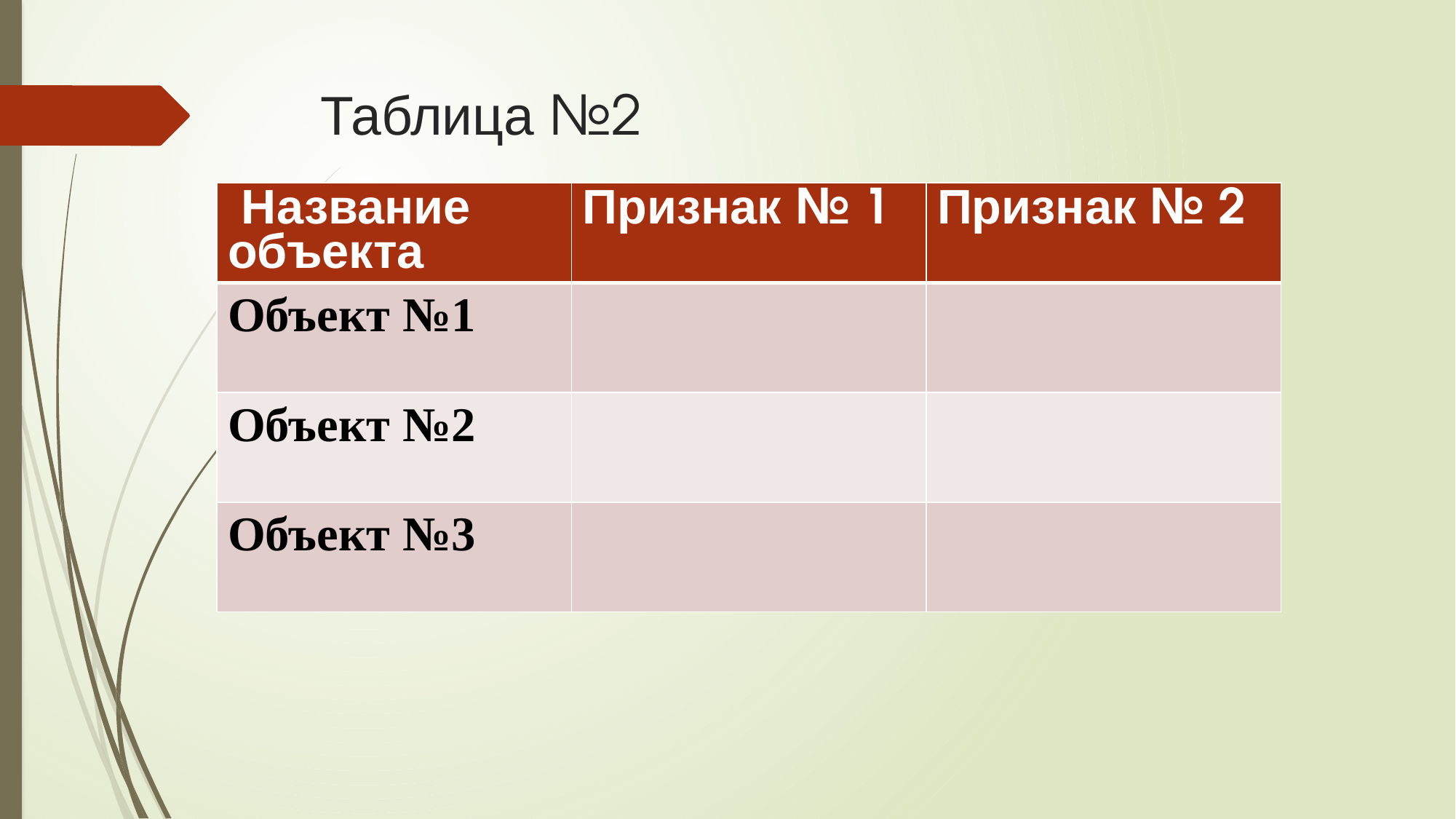

# Таблица №2
| Название объекта | Признак № 1 | Признак № 2 |
| --- | --- | --- |
| Объект №1 |  |  |
| Объект №2 |  |  |
| Объект №3 |  |  |